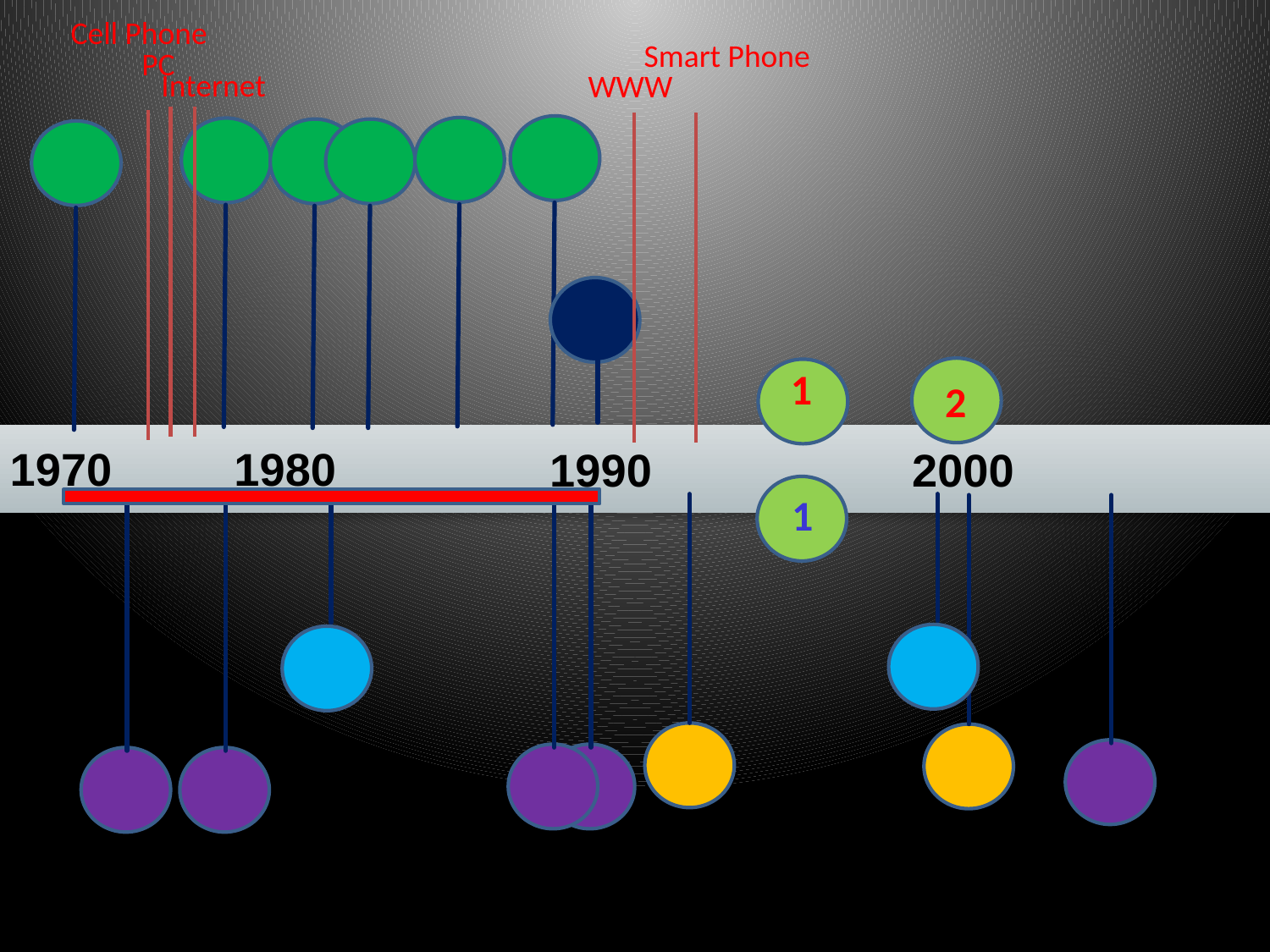

Cell Phone
Smart Phone
PC
Internet
WWW

1

2

1980
1970
1990
2000

1